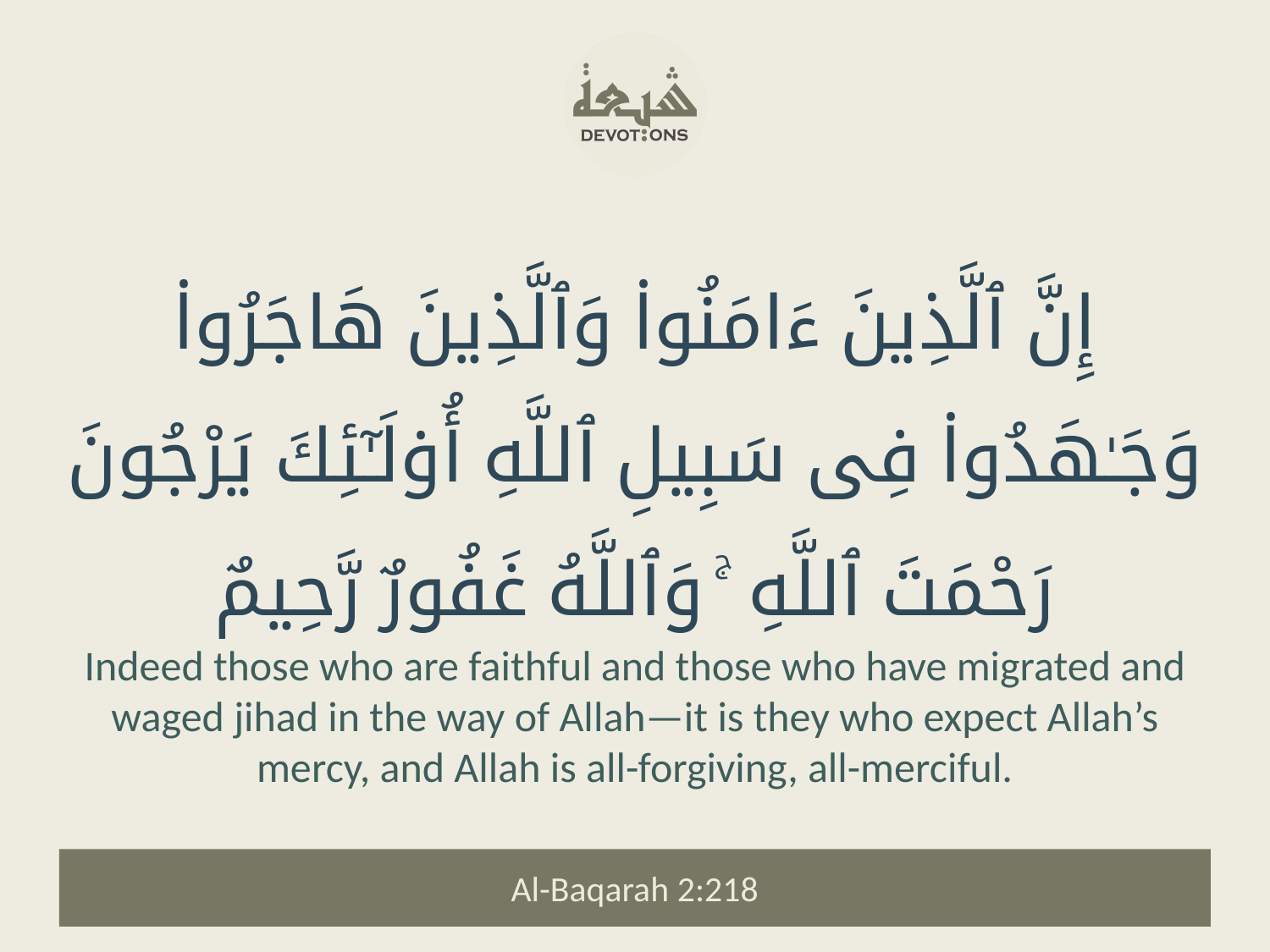

إِنَّ ٱلَّذِينَ ءَامَنُوا۟ وَٱلَّذِينَ هَاجَرُوا۟ وَجَـٰهَدُوا۟ فِى سَبِيلِ ٱللَّهِ أُو۟لَـٰٓئِكَ يَرْجُونَ رَحْمَتَ ٱللَّهِ ۚ وَٱللَّهُ غَفُورٌ رَّحِيمٌ
Indeed those who are faithful and those who have migrated and waged jihad in the way of Allah—it is they who expect Allah’s mercy, and Allah is all-forgiving, all-merciful.
Al-Baqarah 2:218